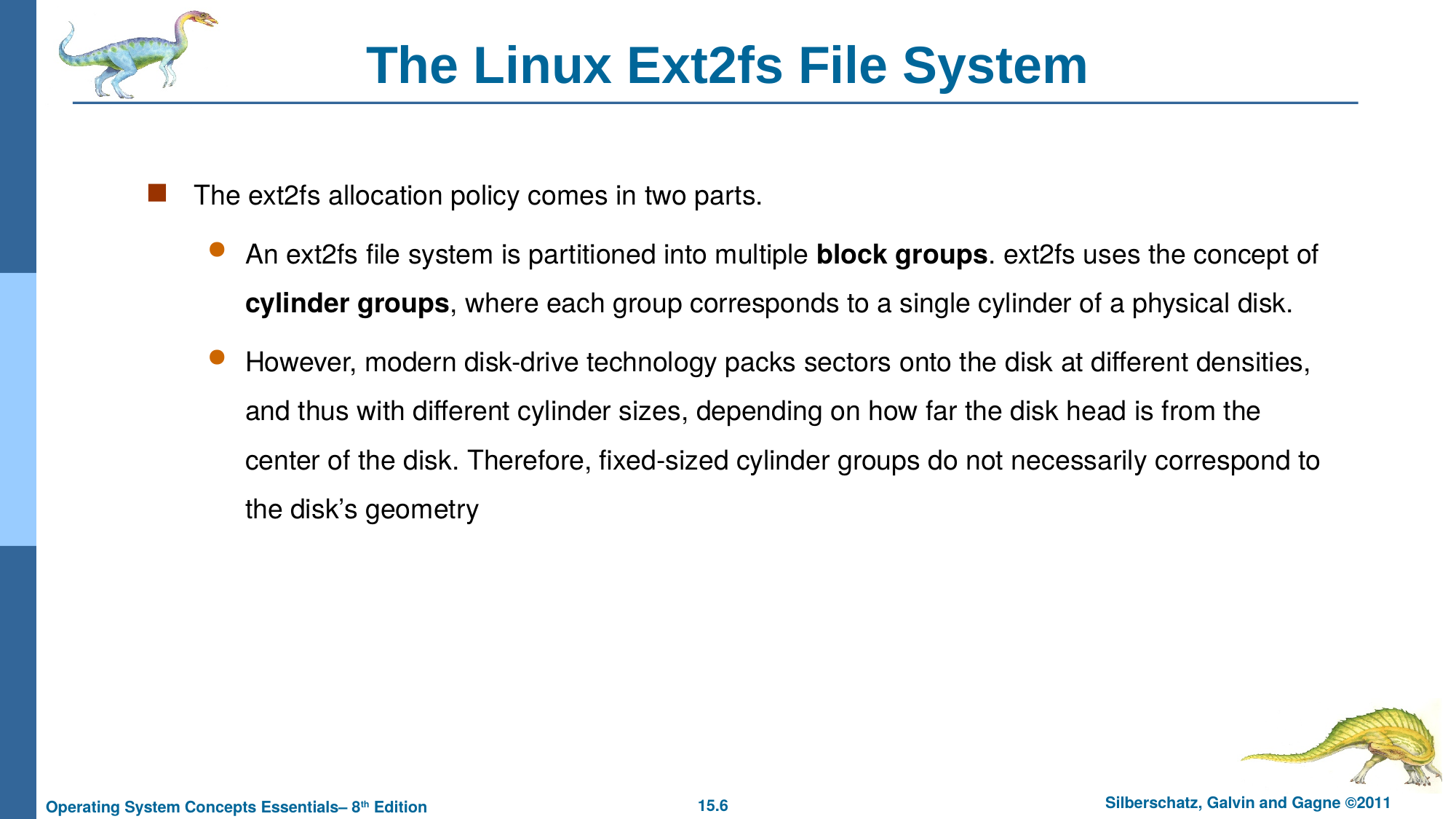

# The Linux Ext2fs File System
The ext2fs allocation policy comes in two parts.
An ext2fs file system is partitioned into multiple block groups. ext2fs uses the concept of cylinder groups, where each group corresponds to a single cylinder of a physical disk.
However, modern disk-drive technology packs sectors onto the disk at different densities, and thus with different cylinder sizes, depending on how far the disk head is from the center of the disk. Therefore, fixed-sized cylinder groups do not necessarily correspond to the disk’s geometry